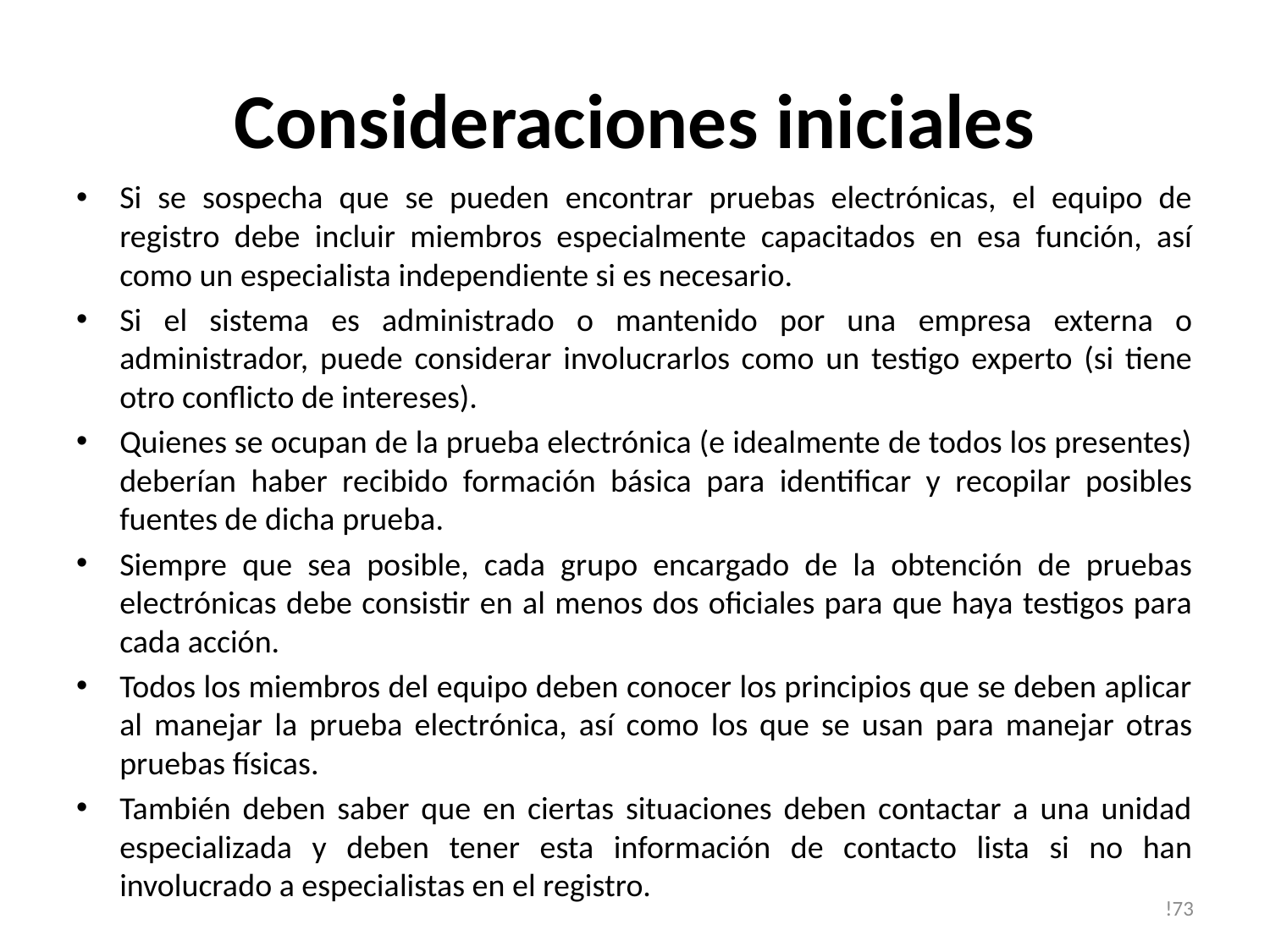

# Consideraciones iniciales
Si se sospecha que se pueden encontrar pruebas electrónicas, el equipo de registro debe incluir miembros especialmente capacitados en esa función, así como un especialista independiente si es necesario.
Si el sistema es administrado o mantenido por una empresa externa o administrador, puede considerar involucrarlos como un testigo experto (si tiene otro conflicto de intereses).
Quienes se ocupan de la prueba electrónica (e idealmente de todos los presentes) deberían haber recibido formación básica para identificar y recopilar posibles fuentes de dicha prueba.
Siempre que sea posible, cada grupo encargado de la obtención de pruebas electrónicas debe consistir en al menos dos oficiales para que haya testigos para cada acción.
Todos los miembros del equipo deben conocer los principios que se deben aplicar al manejar la prueba electrónica, así como los que se usan para manejar otras pruebas físicas.
También deben saber que en ciertas situaciones deben contactar a una unidad especializada y deben tener esta información de contacto lista si no han involucrado a especialistas en el registro.

!73